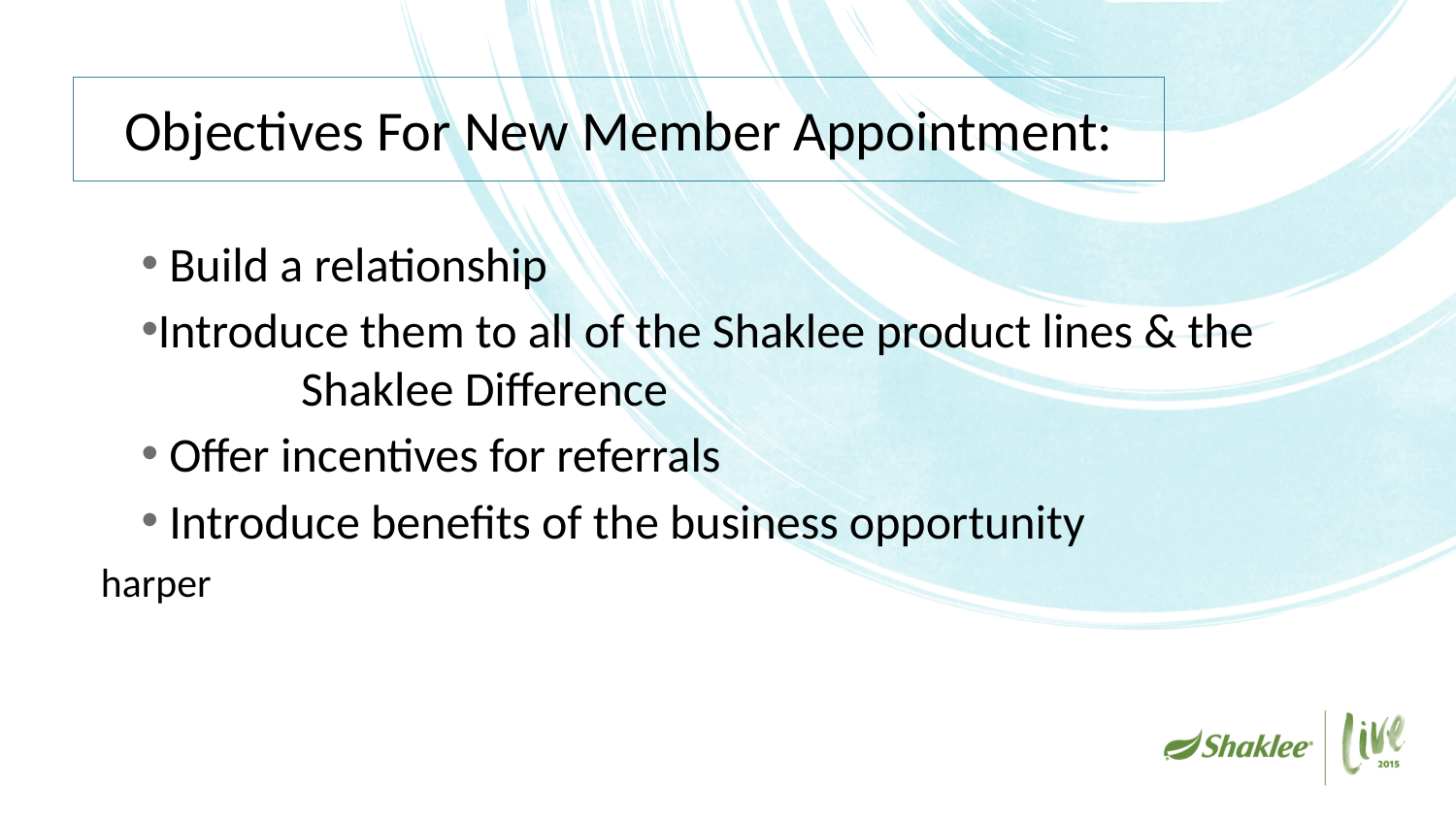

# Objectives For New Member Appointment:
 Build a relationship
Introduce them to all of the Shaklee product lines & the 	Shaklee Difference
 Offer incentives for referrals
 Introduce benefits of the business opportunity
harper